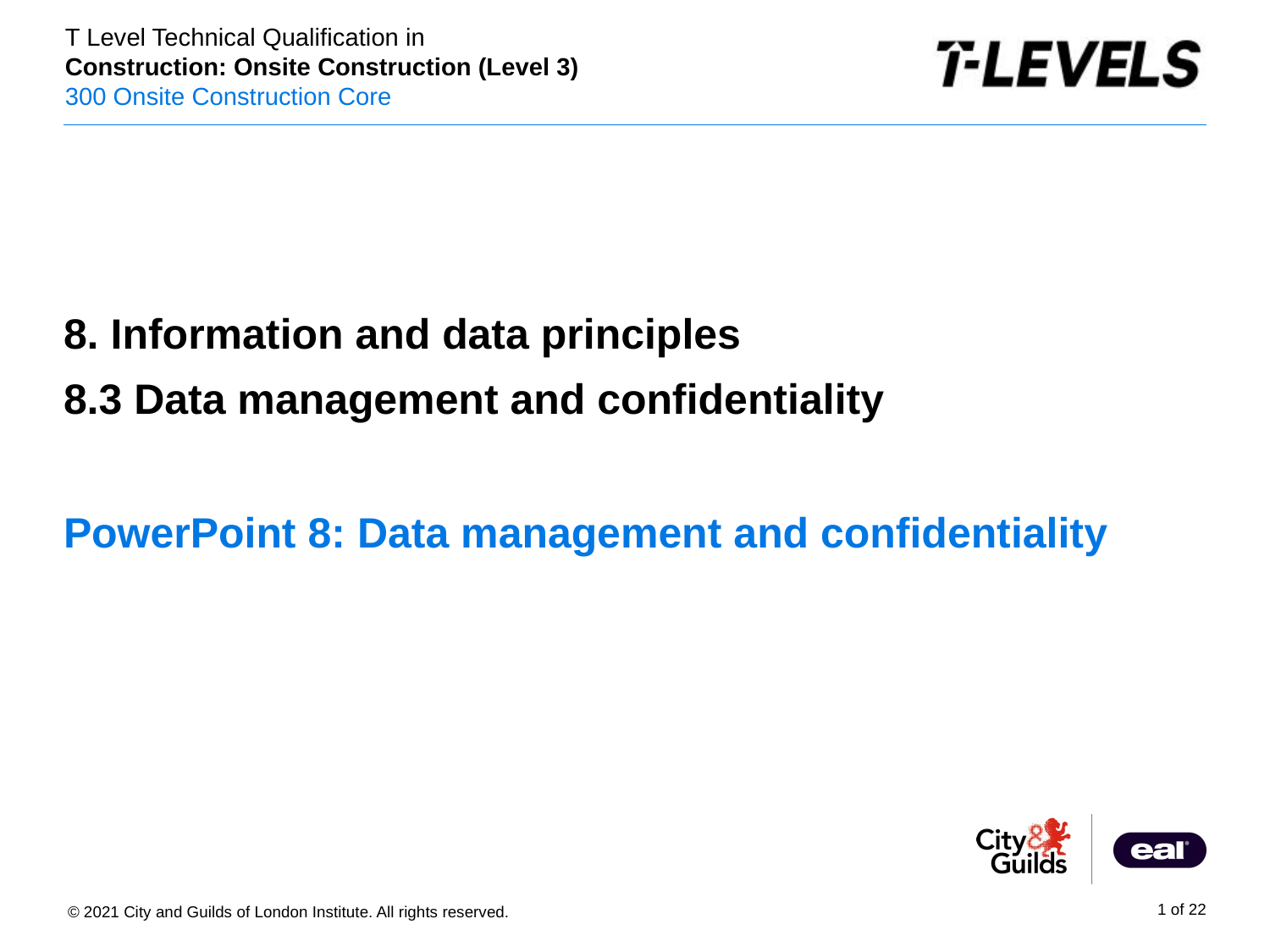

PowerPoint ntation
8. Information and data principles
8.3 Data management and confidentiality

# PowerPoint 8: Data management and confidentiality